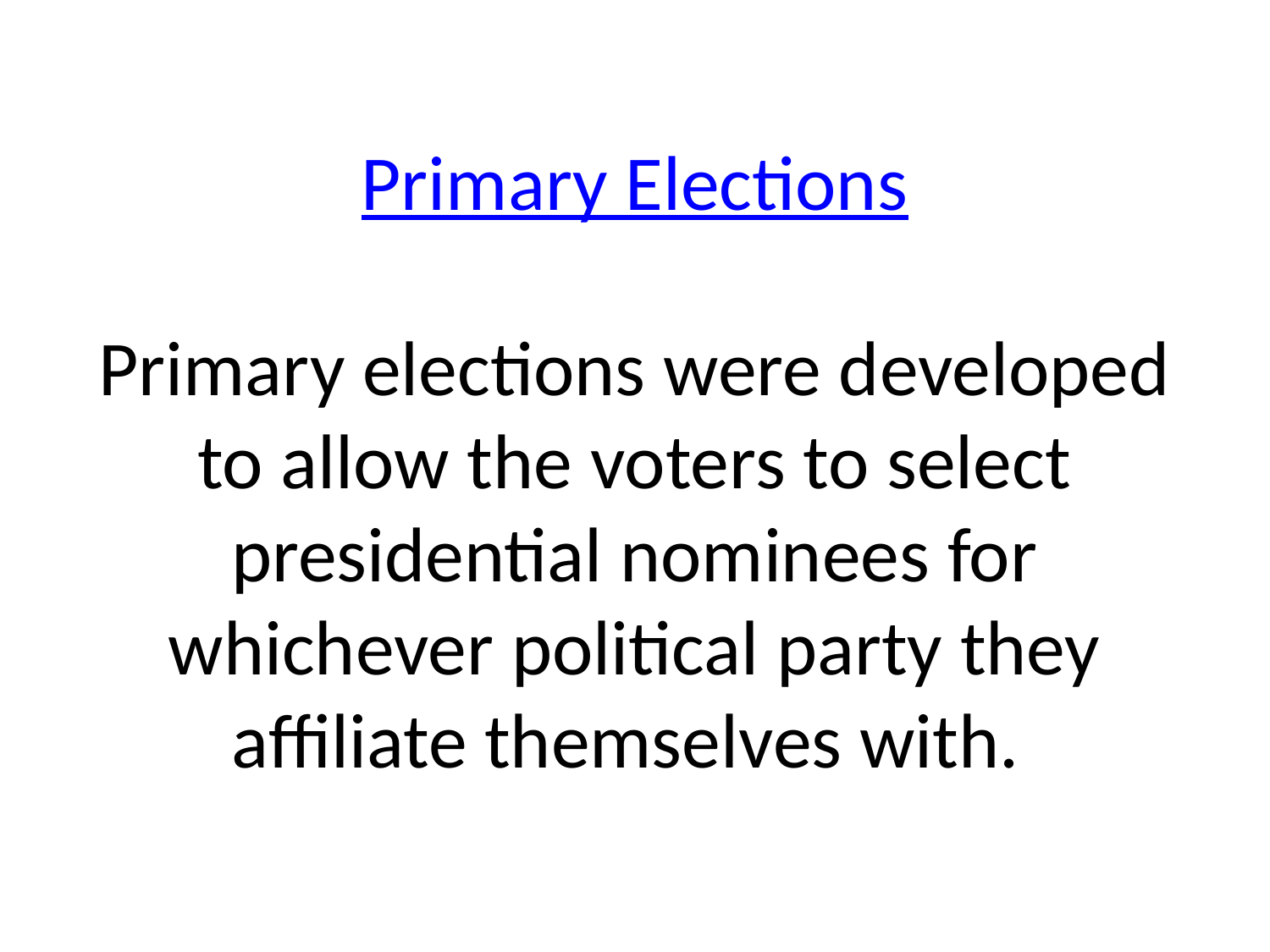

# Primary Elections Primary elections were developed to allow the voters to select presidential nominees for whichever political party they affiliate themselves with.